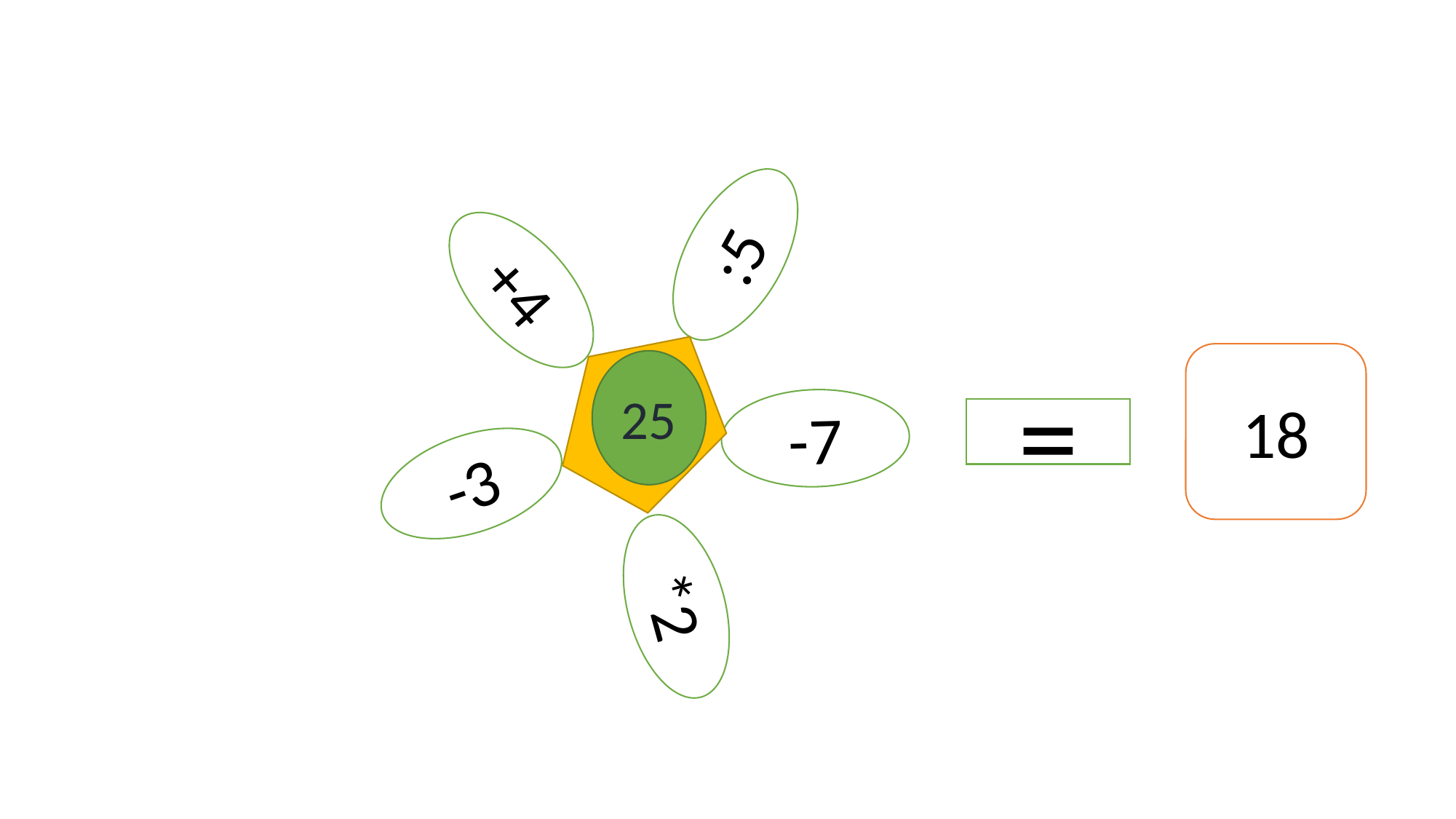

:5
-7
+4

-3
*2
18
25
=